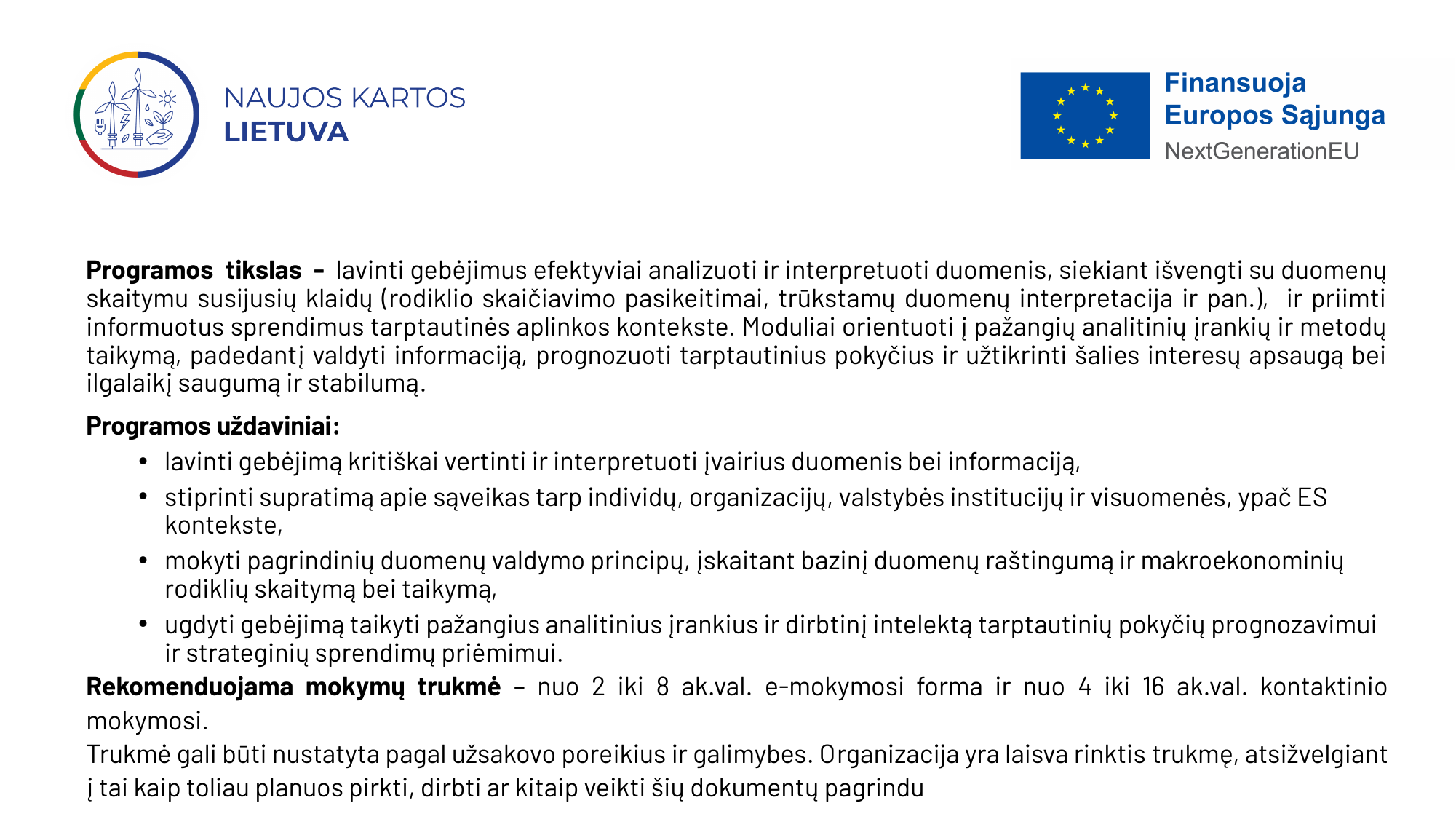

Programos tikslas - lavinti gebėjimus efektyviai analizuoti ir interpretuoti duomenis, siekiant išvengti su duomenų skaitymu susijusių klaidų (rodiklio skaičiavimo pasikeitimai, trūkstamų duomenų interpretacija ir pan.),  ir priimti informuotus sprendimus tarptautinės aplinkos kontekste. Moduliai orientuoti į pažangių analitinių įrankių ir metodų taikymą, padedantį valdyti informaciją, prognozuoti tarptautinius pokyčius ir užtikrinti šalies interesų apsaugą bei ilgalaikį saugumą ir stabilumą.
Programos uždaviniai:
lavinti gebėjimą kritiškai vertinti ir interpretuoti įvairius duomenis bei informaciją,
stiprinti supratimą apie sąveikas tarp individų, organizacijų, valstybės institucijų ir visuomenės, ypač ES kontekste,
mokyti pagrindinių duomenų valdymo principų, įskaitant bazinį duomenų raštingumą ir makroekonominių rodiklių skaitymą bei taikymą,
ugdyti gebėjimą taikyti pažangius analitinius įrankius ir dirbtinį intelektą tarptautinių pokyčių prognozavimui ir strateginių sprendimų priėmimui.
Rekomenduojama mokymų trukmė – nuo 2 iki 8 ak.val. e-mokymosi forma ir nuo 4 iki 16 ak.val. kontaktinio mokymosi.
Trukmė gali būti nustatyta pagal užsakovo poreikius ir galimybes. Organizacija yra laisva rinktis trukmę, atsižvelgiant į tai kaip toliau planuos pirkti, dirbti ar kitaip veikti šių dokumentų pagrindu